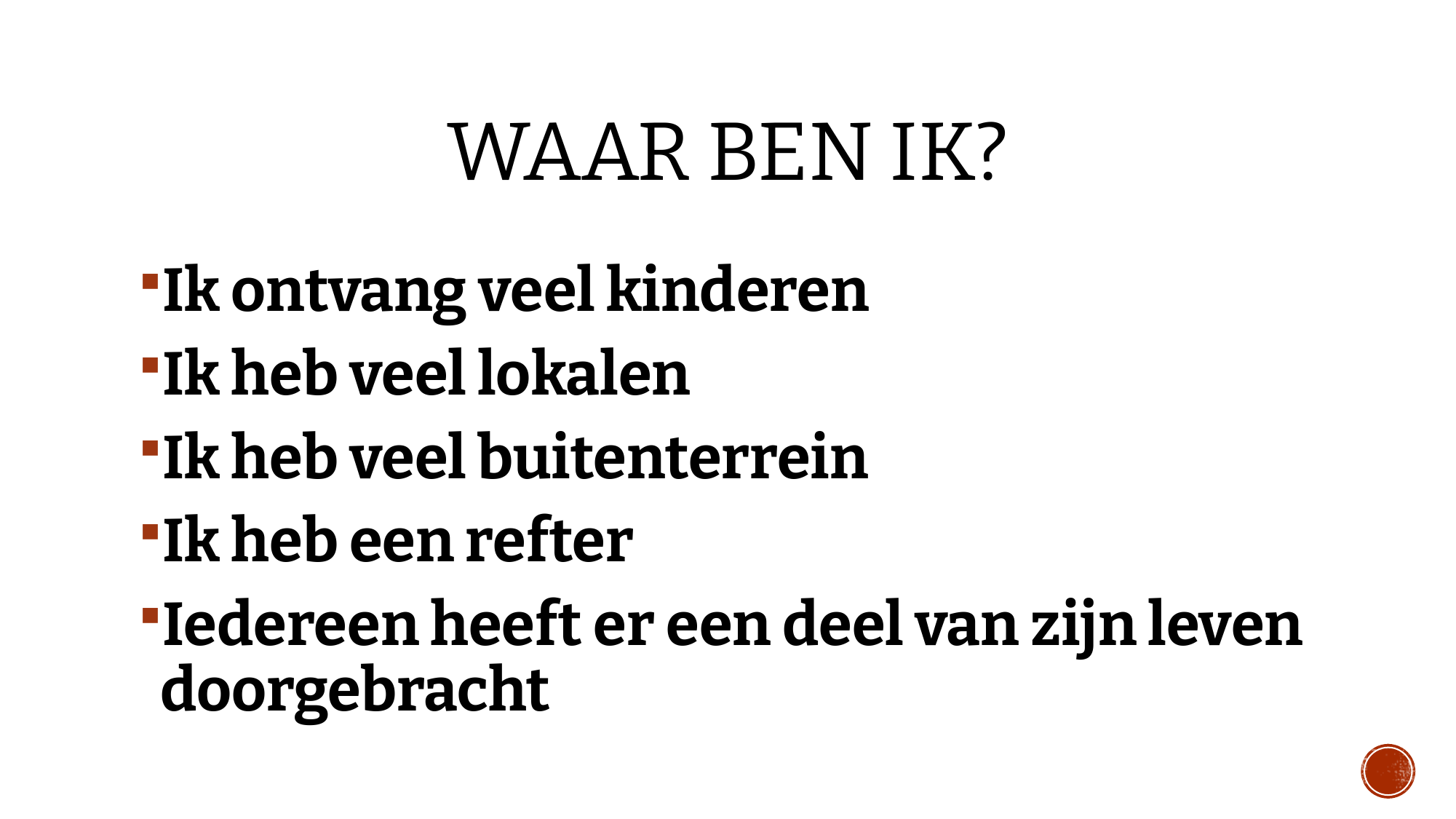

# Waar ben ik?
Ik ontvang veel kinderen
Ik heb veel lokalen
Ik heb veel buitenterrein
Ik heb een refter
Iedereen heeft er een deel van zijn leven doorgebracht